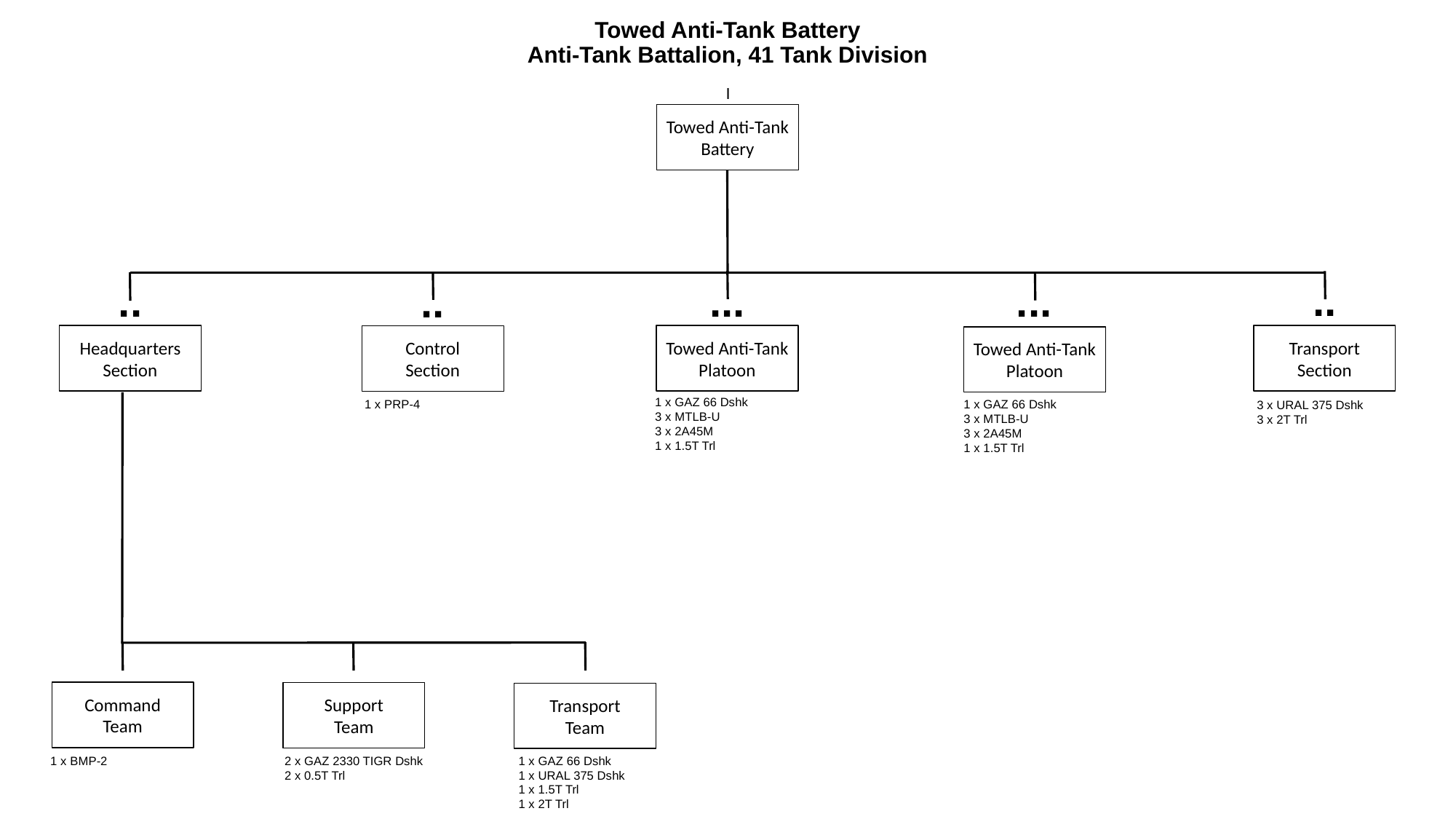

# Towed Anti-Tank Battery Anti-Tank Battalion, 41 Tank Division
I
Towed Anti-Tank
Battery
..
...
...
..
..
Headquarters
Section
Towed Anti-Tank
Platoon
Transport
Section
Control
Section
Towed Anti-Tank
Platoon
1 x GAZ 66 Dshk
3 x MTLB-U
3 x 2A45M
1 x 1.5T Trl
1 x GAZ 66 Dshk
3 x MTLB-U
3 x 2A45M
1 x 1.5T Trl
1 x PRP-4
3 x URAL 375 Dshk
3 x 2T Trl
Command
Team
Support
Team
Transport
Team
1 x BMP-2
2 x GAZ 2330 TIGR Dshk
2 x 0.5T Trl
1 x GAZ 66 Dshk
1 x URAL 375 Dshk
1 x 1.5T Trl
1 x 2T Trl